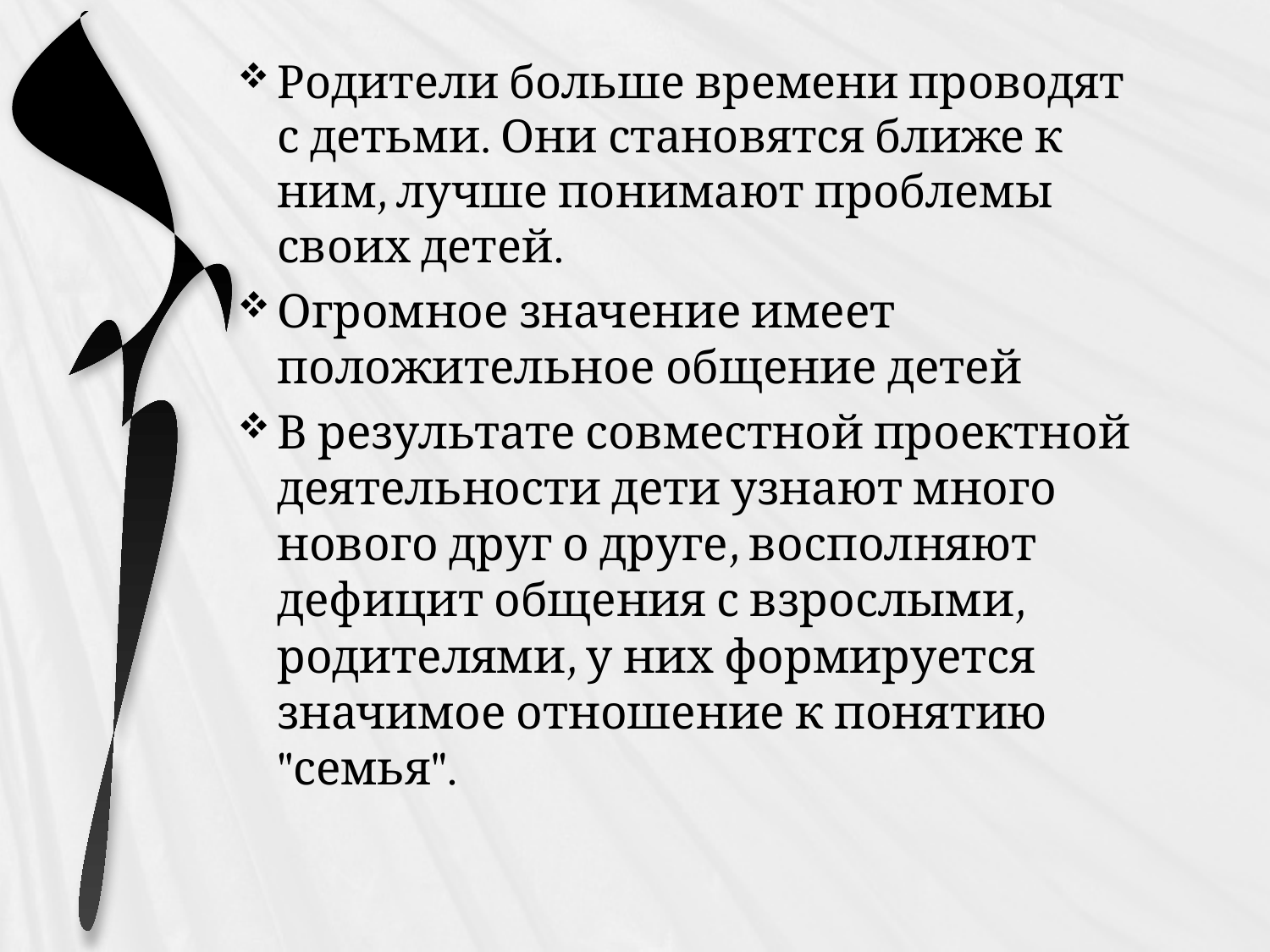

Родители больше времени проводят с детьми. Они становятся ближе к ним, лучше понимают проблемы  своих детей.
Огромное значение имеет положительное общение детей
В результате совместной проектной деятельности дети узнают много нового друг о друге, восполняют дефицит общения с взрослыми, родителями, у них формируется значимое отношение к понятию "семья".